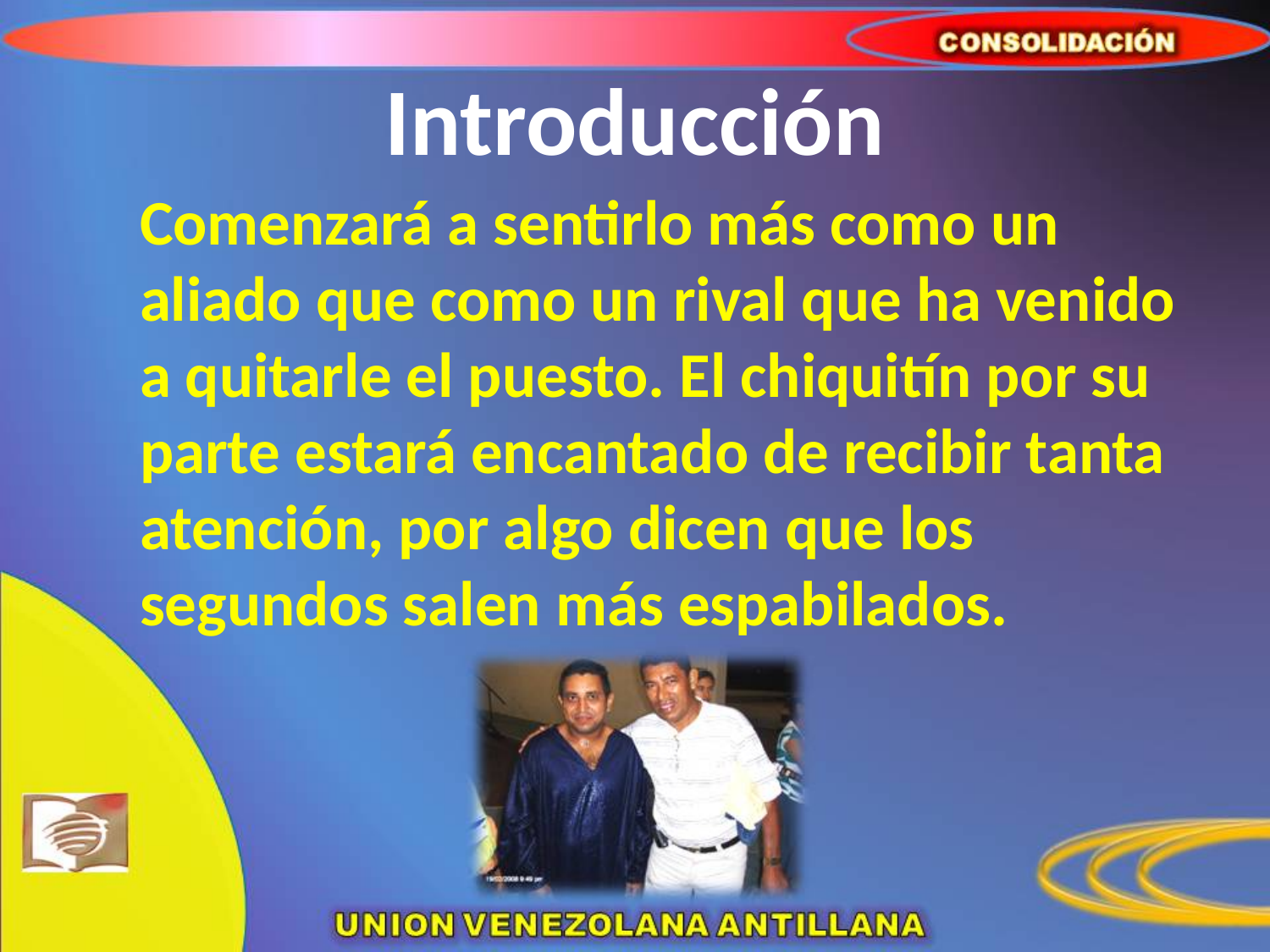

# Introducción
	Comenzará a sentirlo más como un aliado que como un rival que ha venido a quitarle el puesto. El chiquitín por su parte estará encantado de recibir tanta atención, por algo dicen que los segundos salen más espabilados.